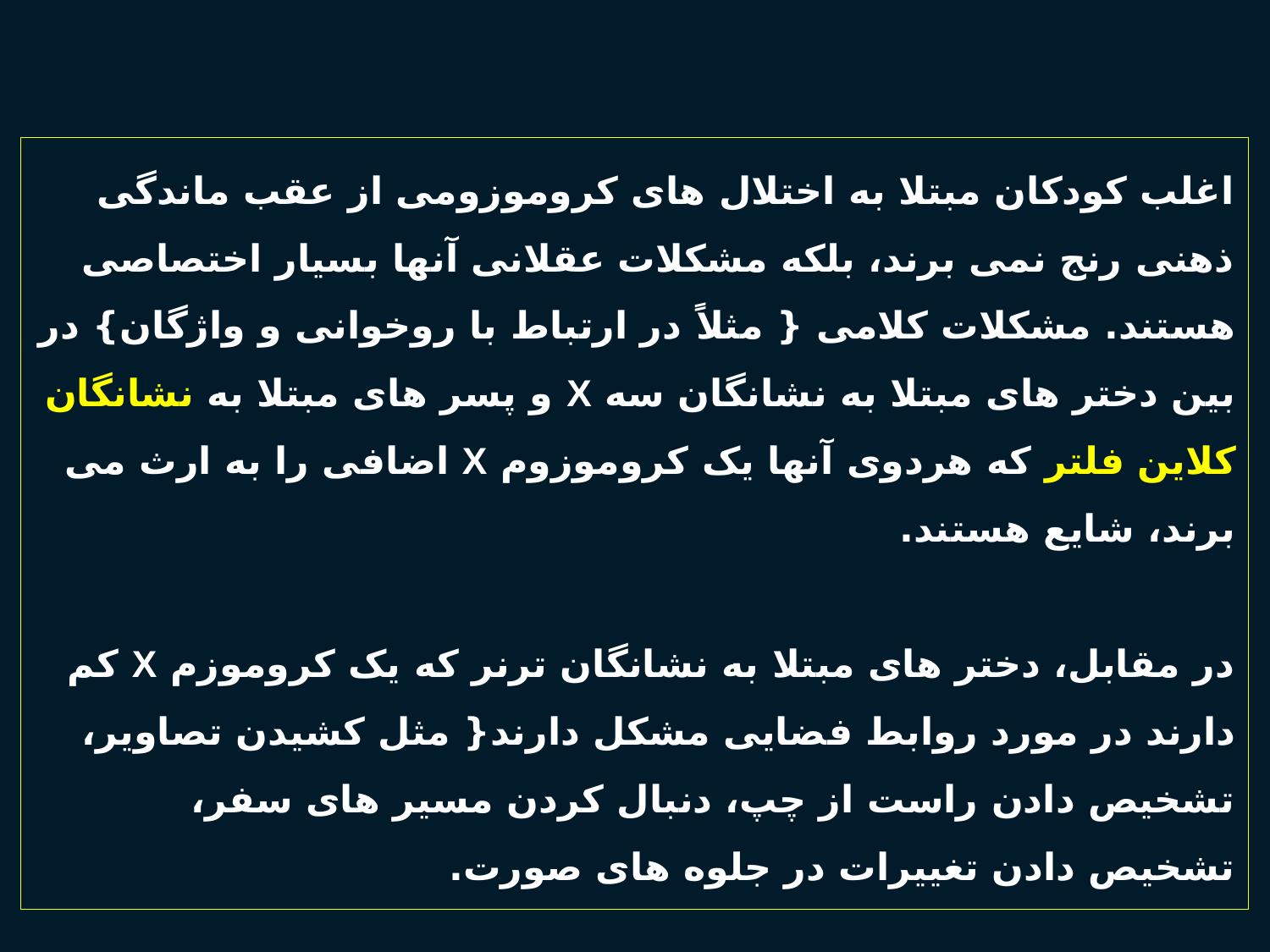

#
اغلب کودکان مبتلا به اختلال های کروموزومی از عقب ماندگی ذهنی رنج نمی برند، بلکه مشکلات عقلانی آنها بسیار اختصاصی هستند. مشکلات کلامی { مثلاً در ارتباط با روخوانی و واژگان} در بین دختر های مبتلا به نشانگان سه X و پسر های مبتلا به نشانگان کلاین فلتر که هردوی آنها یک کروموزوم X اضافی را به ارث می برند، شایع هستند.

در مقابل، دختر های مبتلا به نشانگان ترنر که یک کروموزم X کم دارند در مورد روابط فضایی مشکل دارند{ مثل کشیدن تصاویر، تشخیص دادن راست از چپ، دنبال کردن مسیر های سفر، تشخیص دادن تغییرات در جلوه های صورت.
24